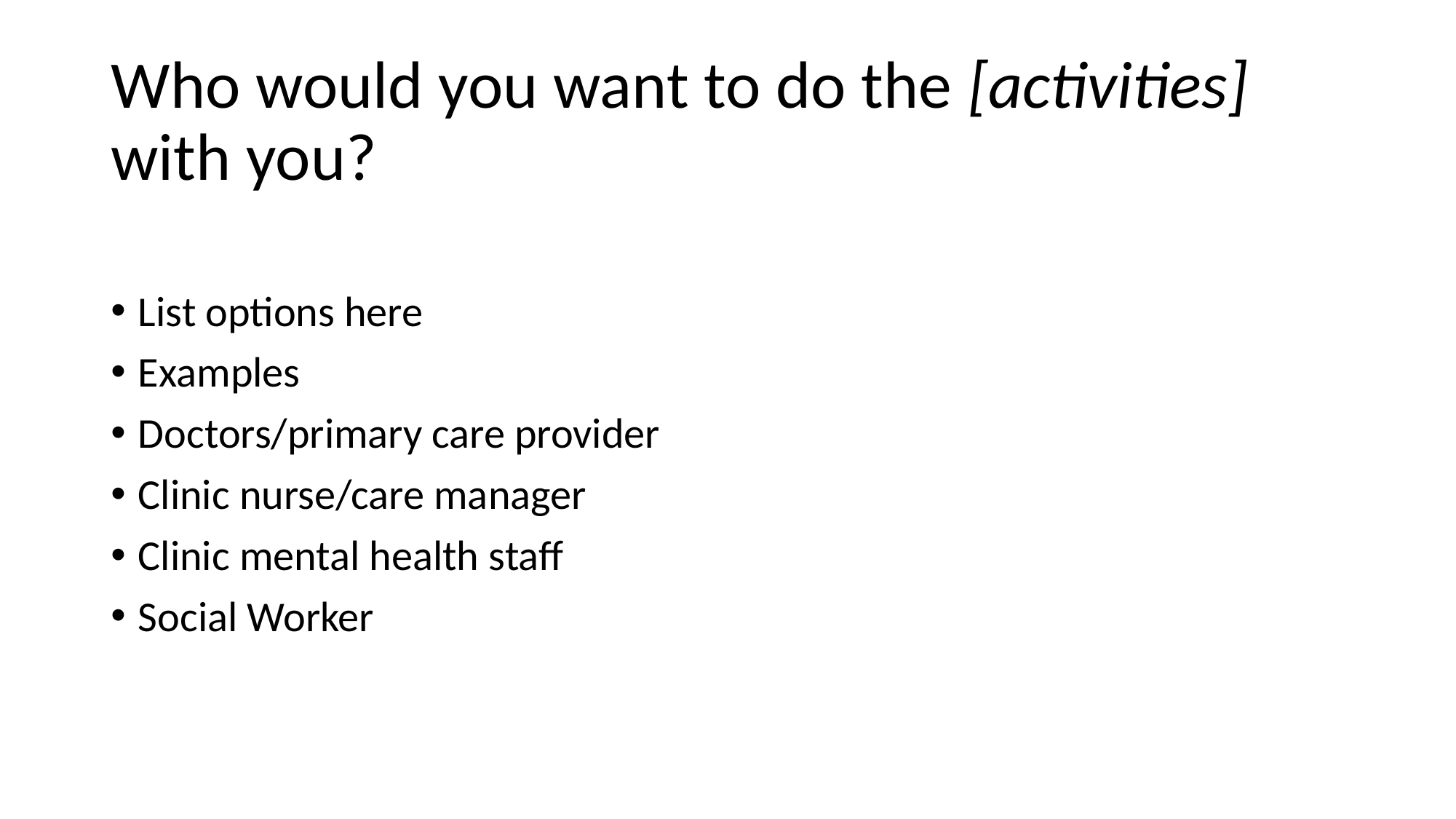

# Who would you want to do the [activities] with you?

List options here
Examples
Doctors/primary care provider
Clinic nurse/care manager
Clinic mental health staff
Social Worker